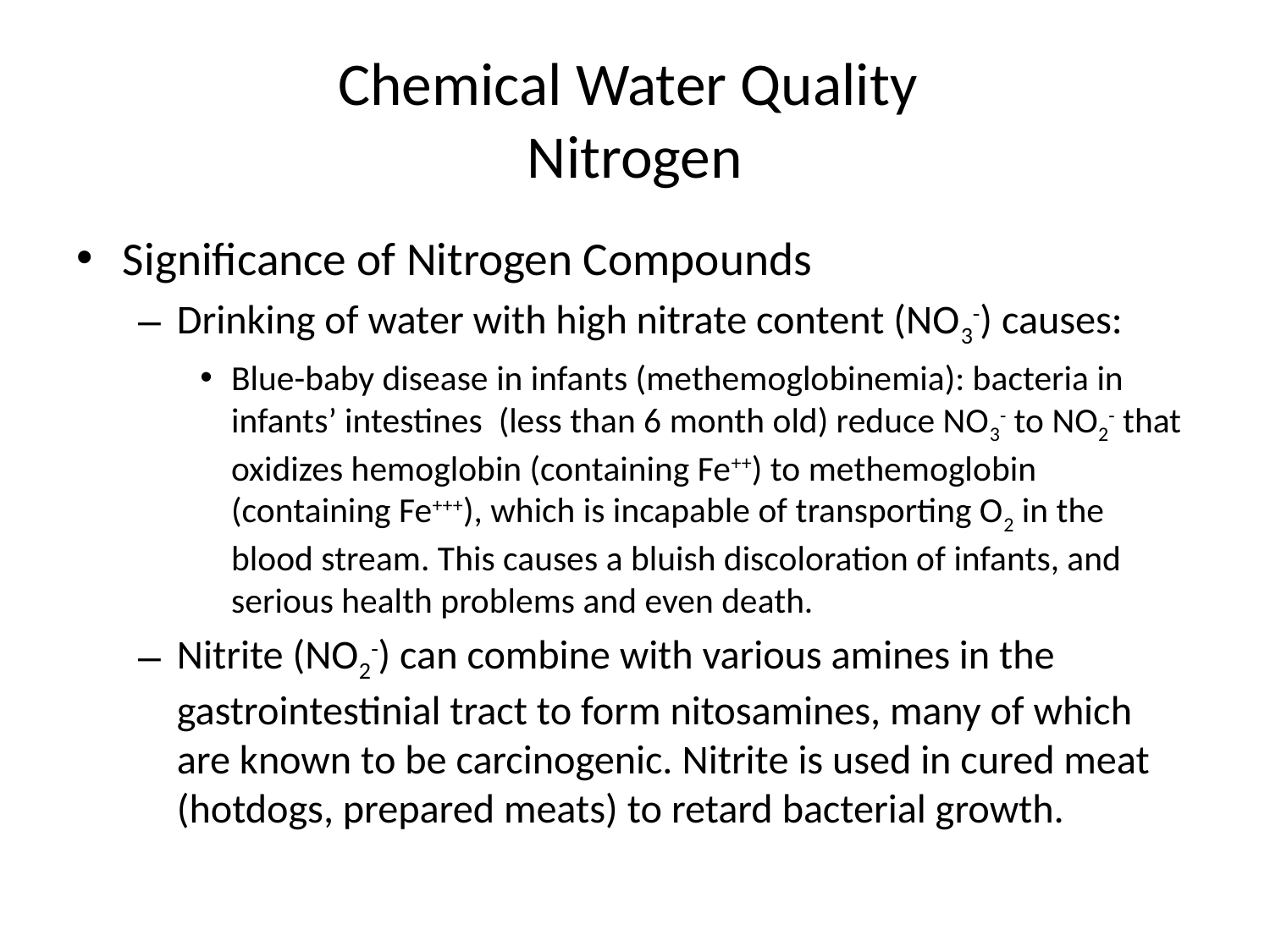

# Chemical Water Quality Nitrogen
Significance of Nitrogen Compounds
Drinking of water with high nitrate content (NO3-) causes:
Blue-baby disease in infants (methemoglobinemia): bacteria in infants’ intestines  (less than 6 month old) reduce NO3- to NO2- that oxidizes hemoglobin (containing Fe++) to methemoglobin (containing Fe+++), which is incapable of transporting O2 in the blood stream. This causes a bluish discoloration of infants, and serious health problems and even death.
Nitrite (NO2-) can combine with various amines in the gastrointestinial tract to form nitosamines, many of which are known to be carcinogenic. Nitrite is used in cured meat (hotdogs, prepared meats) to retard bacterial growth.